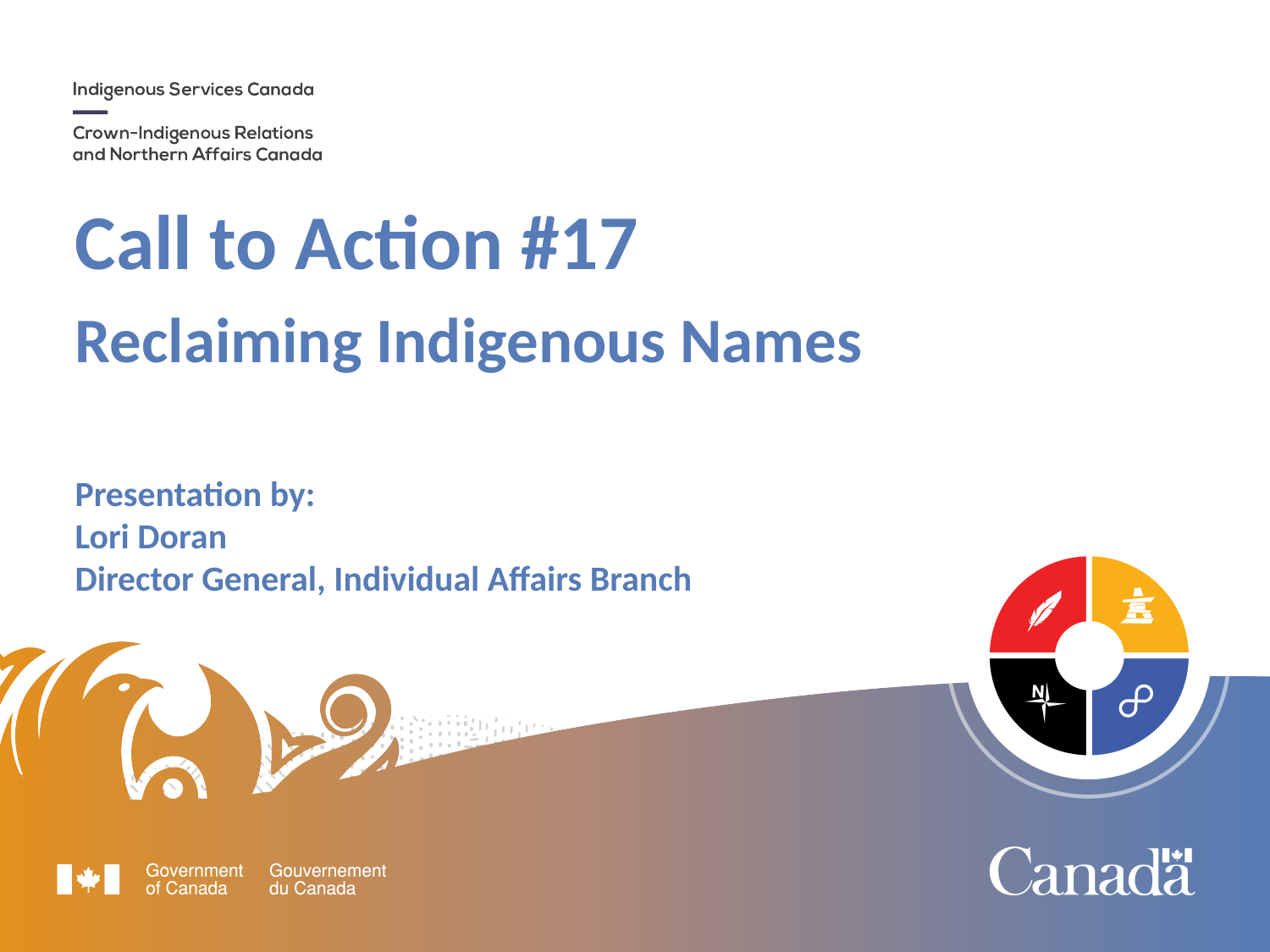

# Call to Action #17 Reclaiming Indigenous Names Presentation by: Lori Doran Director General, Individual Affairs Branch